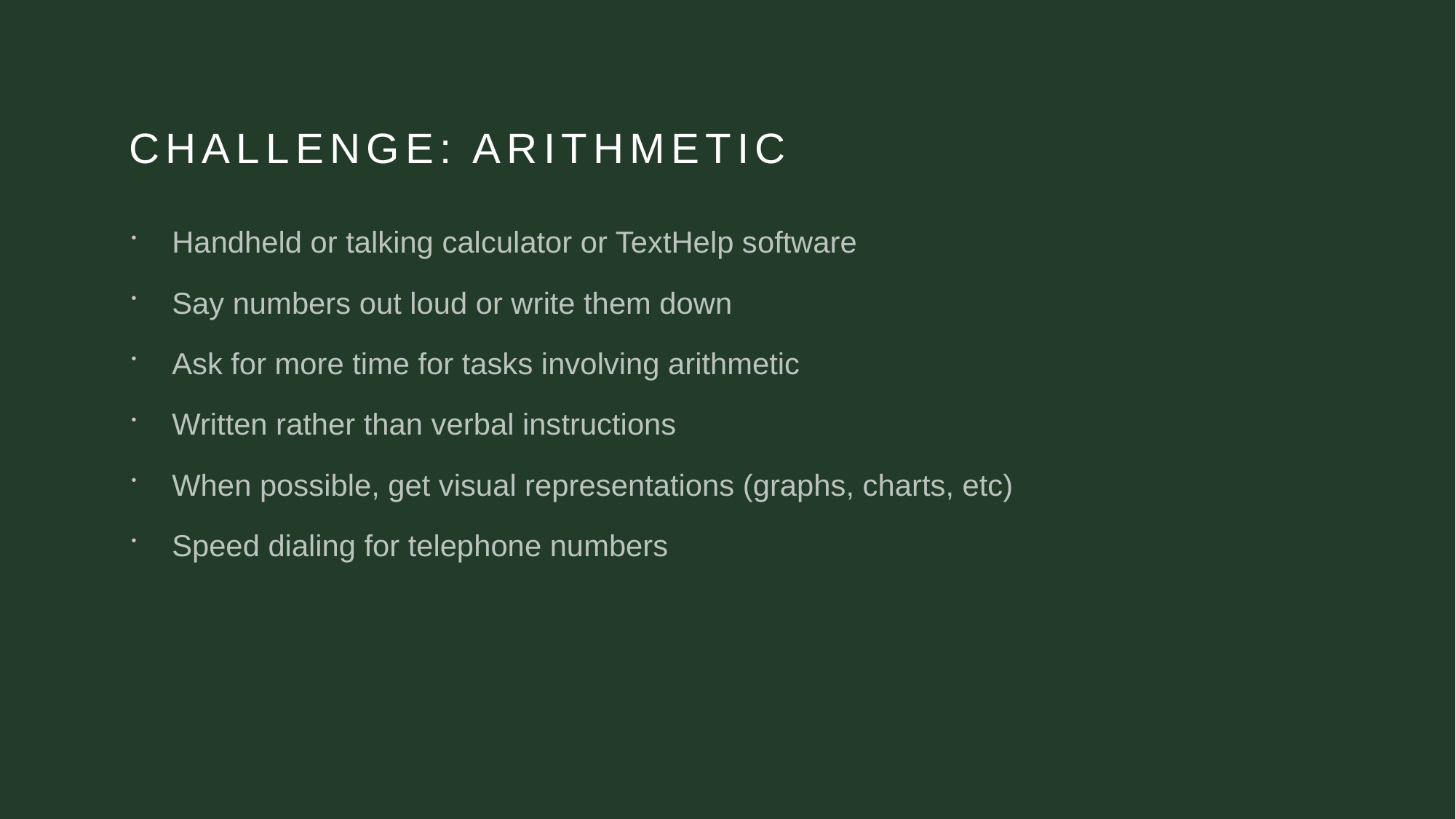

# Challenge: Arithmetic
Handheld or talking calculator or TextHelp software
Say numbers out loud or write them down
Ask for more time for tasks involving arithmetic
Written rather than verbal instructions
When possible, get visual representations (graphs, charts, etc)
Speed dialing for telephone numbers